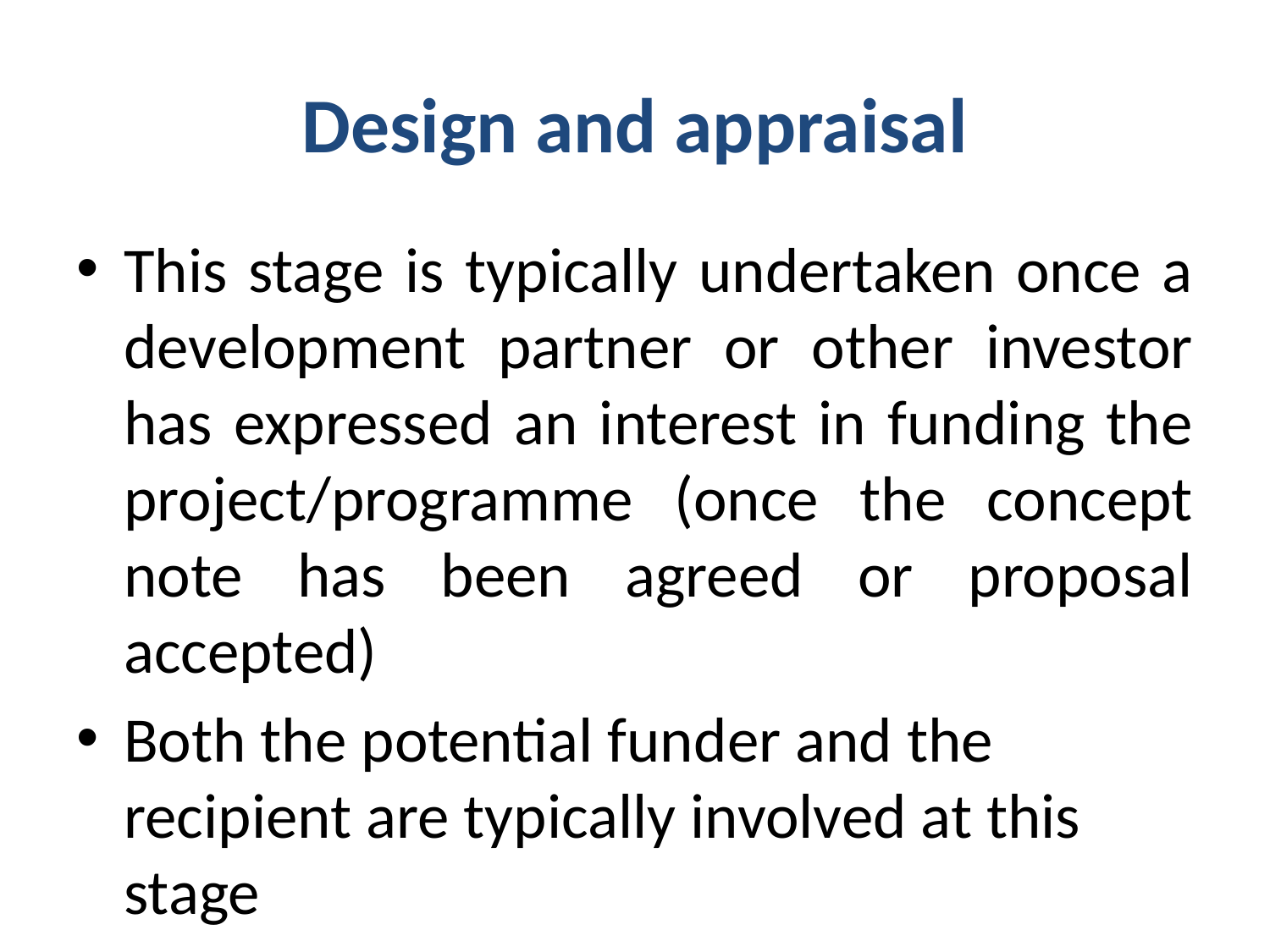

# Design and appraisal
This stage is typically undertaken once a development partner or other investor has expressed an interest in funding the project/programme (once the concept note has been agreed or proposal accepted)
Both the potential funder and the recipient are typically involved at this stage